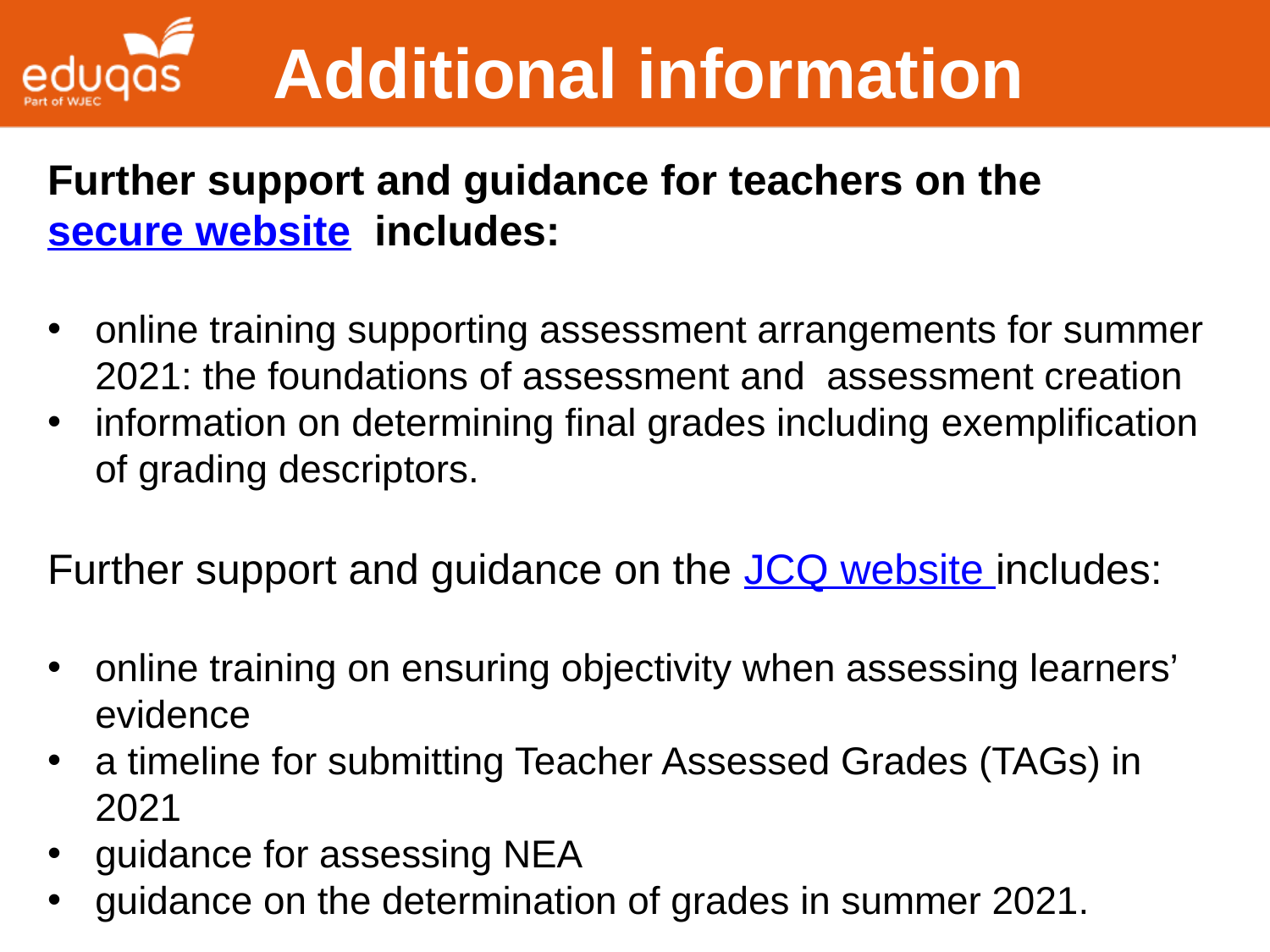

Additional information
Further support and guidance for teachers on the secure website  includes:

online training supporting assessment arrangements for summer 2021: the foundations of assessment and  assessment creation
information on determining final grades including exemplification of grading descriptors.

Further support and guidance on the JCQ website includes:

online training on ensuring objectivity when assessing learners’ evidence
a timeline for submitting Teacher Assessed Grades (TAGs) in 2021
guidance for assessing NEA
guidance on the determination of grades in summer 2021.